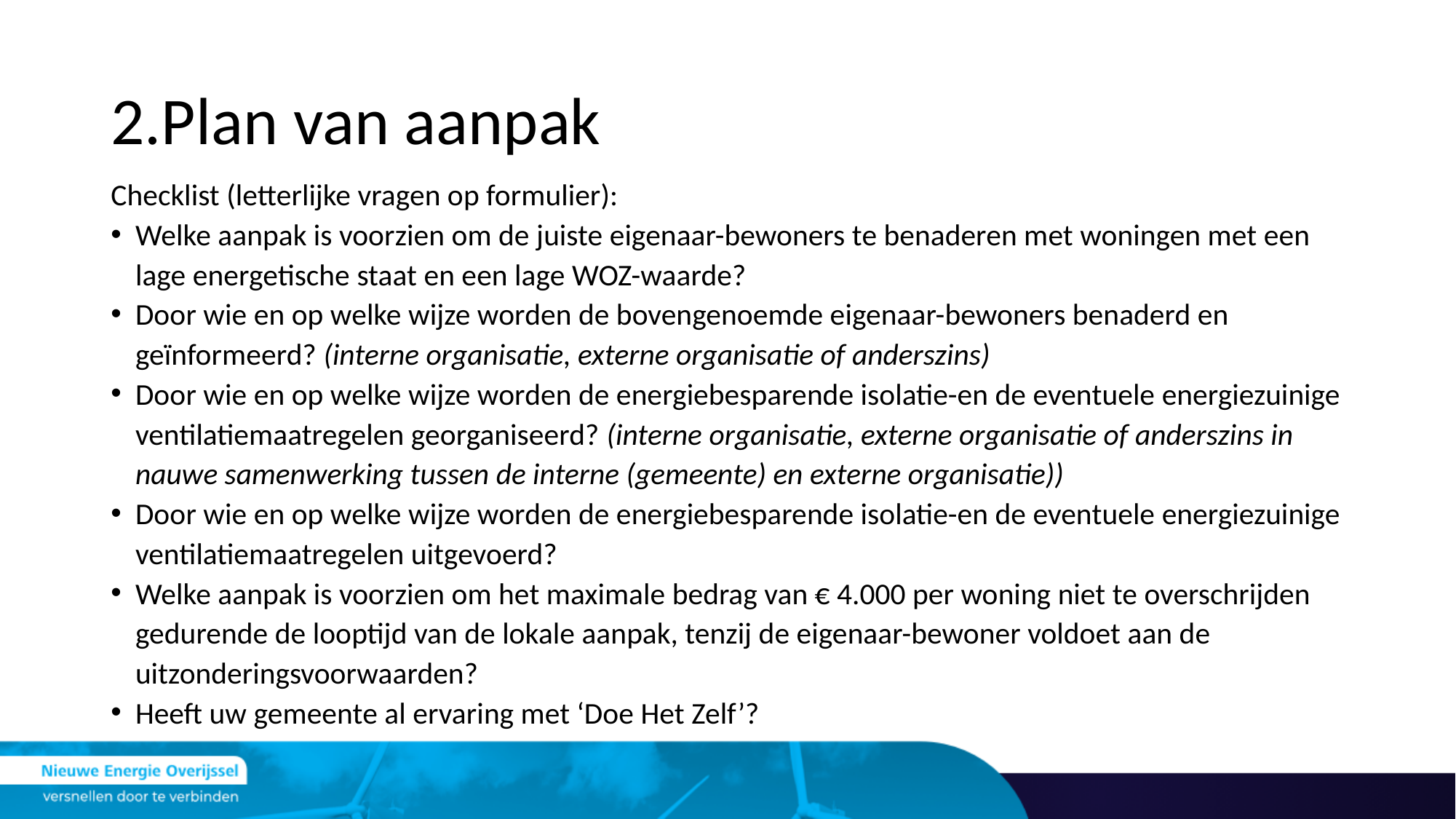

# 2.Plan van aanpak
Checklist (letterlijke vragen op formulier):
Welke aanpak is voorzien om de juiste eigenaar-bewoners te benaderen met woningen met een lage energetische staat en een lage WOZ-waarde?
Door wie en op welke wijze worden de bovengenoemde eigenaar-bewoners benaderd en geïnformeerd? (interne organisatie, externe organisatie of anderszins)
Door wie en op welke wijze worden de energiebesparende isolatie-en de eventuele energiezuinige ventilatiemaatregelen georganiseerd? (interne organisatie, externe organisatie of anderszins in nauwe samenwerking tussen de interne (gemeente) en externe organisatie))
Door wie en op welke wijze worden de energiebesparende isolatie-en de eventuele energiezuinige ventilatiemaatregelen uitgevoerd?
Welke aanpak is voorzien om het maximale bedrag van € 4.000 per woning niet te overschrijden gedurende de looptijd van de lokale aanpak, tenzij de eigenaar-bewoner voldoet aan de uitzonderingsvoorwaarden?
Heeft uw gemeente al ervaring met ‘Doe Het Zelf’?